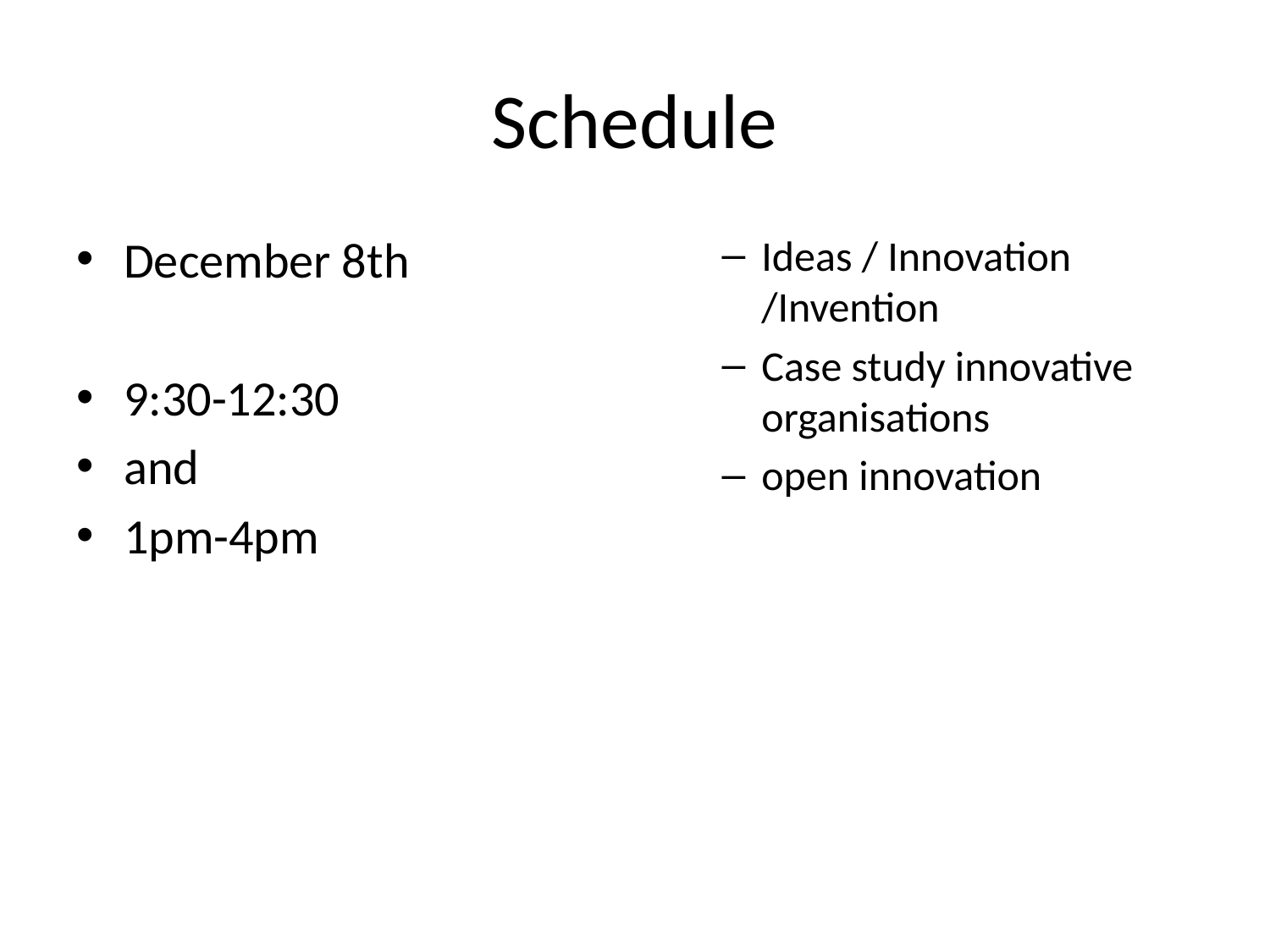

# Schedule
December 8th

9:30-12:30
and
1pm-4pm

Ideas / Innovation /Invention
Case study innovative organisations
open innovation